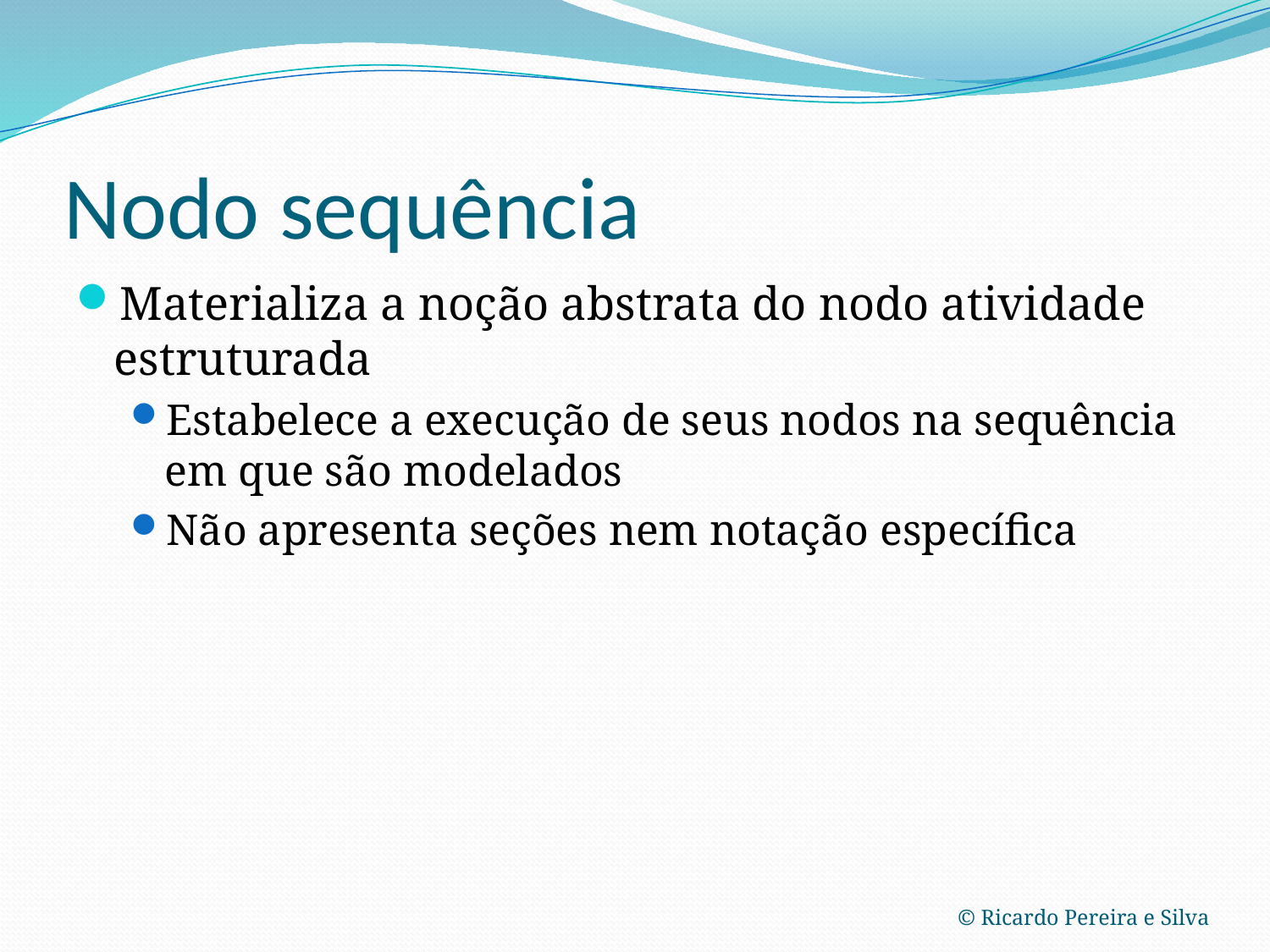

# Nodo sequência
Materializa a noção abstrata do nodo atividade estruturada
Estabelece a execução de seus nodos na sequência em que são modelados
Não apresenta seções nem notação específica
© Ricardo Pereira e Silva